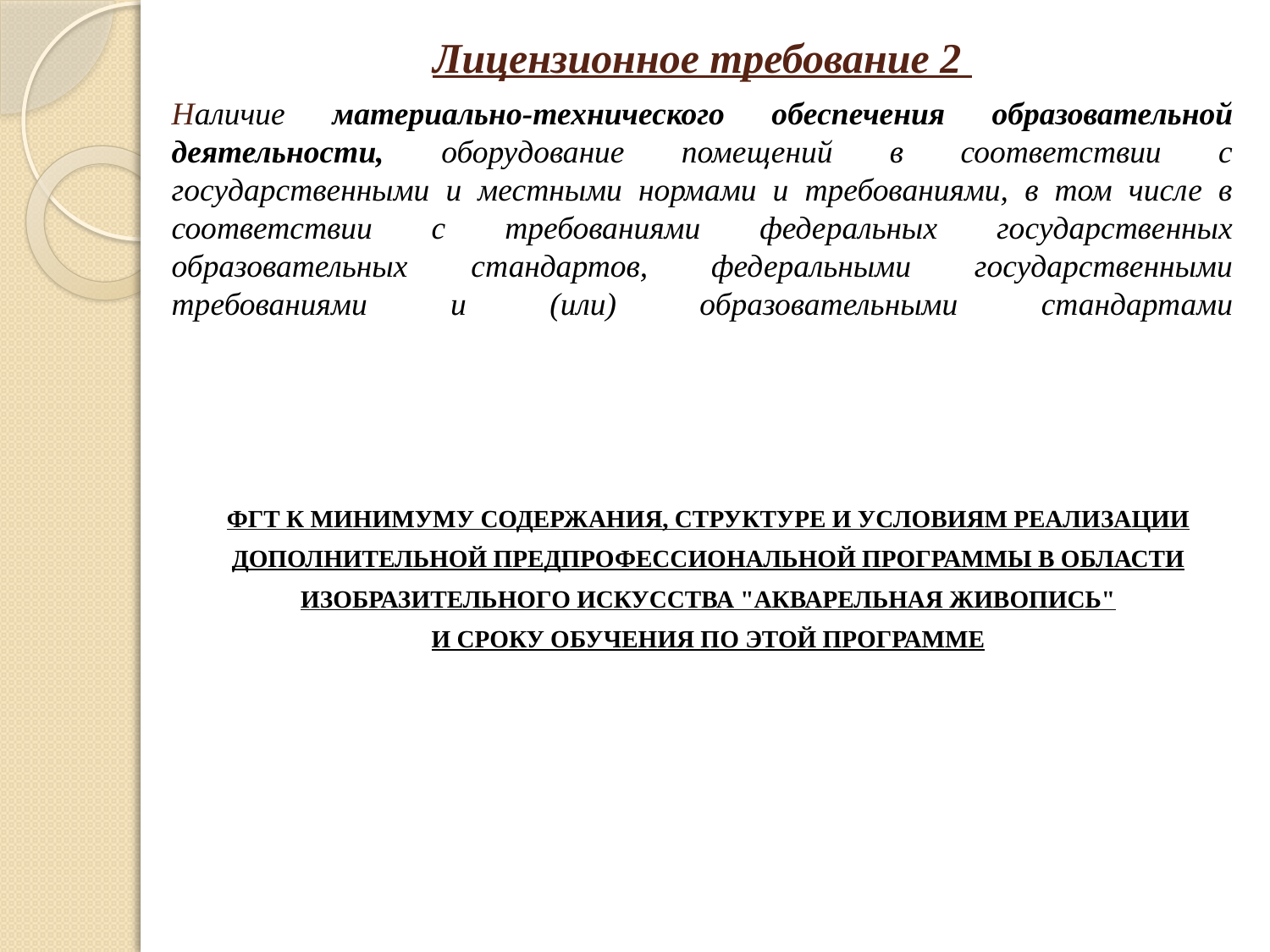

Лицензионное требование 2
# Наличие материально-технического обеспечения образовательной деятельности, оборудование помещений в соответствии с государственными и местными нормами и требованиями, в том числе в соответствии с требованиями федеральных государственных образовательных стандартов, федеральными государственными требованиями и (или) образовательными стандартами

ФГТ К МИНИМУМУ СОДЕРЖАНИЯ, СТРУКТУРЕ И УСЛОВИЯМ РЕАЛИЗАЦИИ
ДОПОЛНИТЕЛЬНОЙ ПРЕДПРОФЕССИОНАЛЬНОЙ ПРОГРАММЫ В ОБЛАСТИ
ИЗОБРАЗИТЕЛЬНОГО ИСКУССТВА "АКВАРЕЛЬНАЯ ЖИВОПИСЬ"
И СРОКУ ОБУЧЕНИЯ ПО ЭТОЙ ПРОГРАММЕ